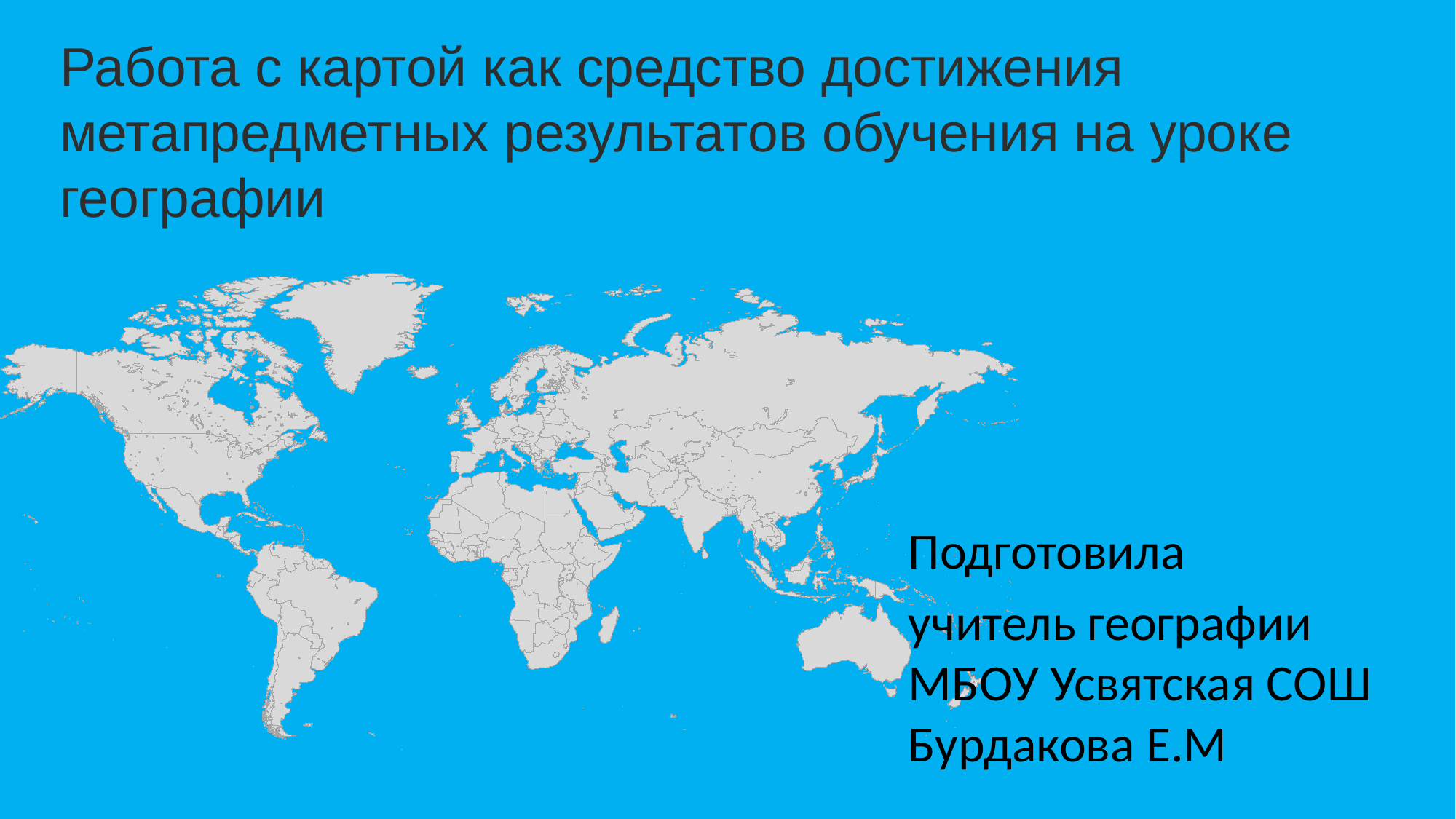

# Работа с картой как средство достижения метапредметных результатов обучения на уроке географии

Подготовила
учитель географии МБОУ Усвятская СОШ Бурдакова Е.М